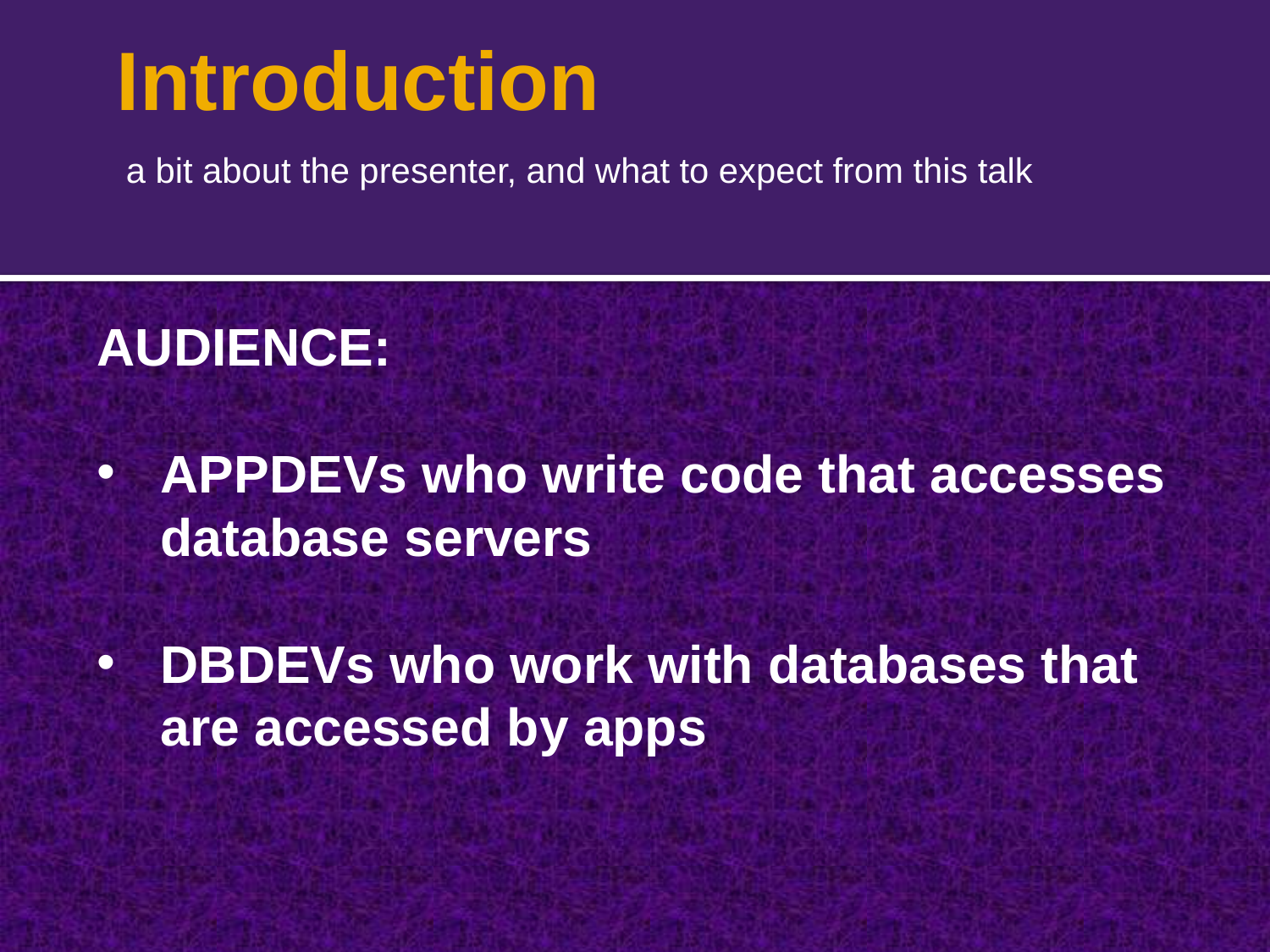

# Introduction
a bit about the presenter, and what to expect from this talk
AUDIENCE:

APPDEVs who write code that accesses database servers

DBDEVs who work with databases that are accessed by apps